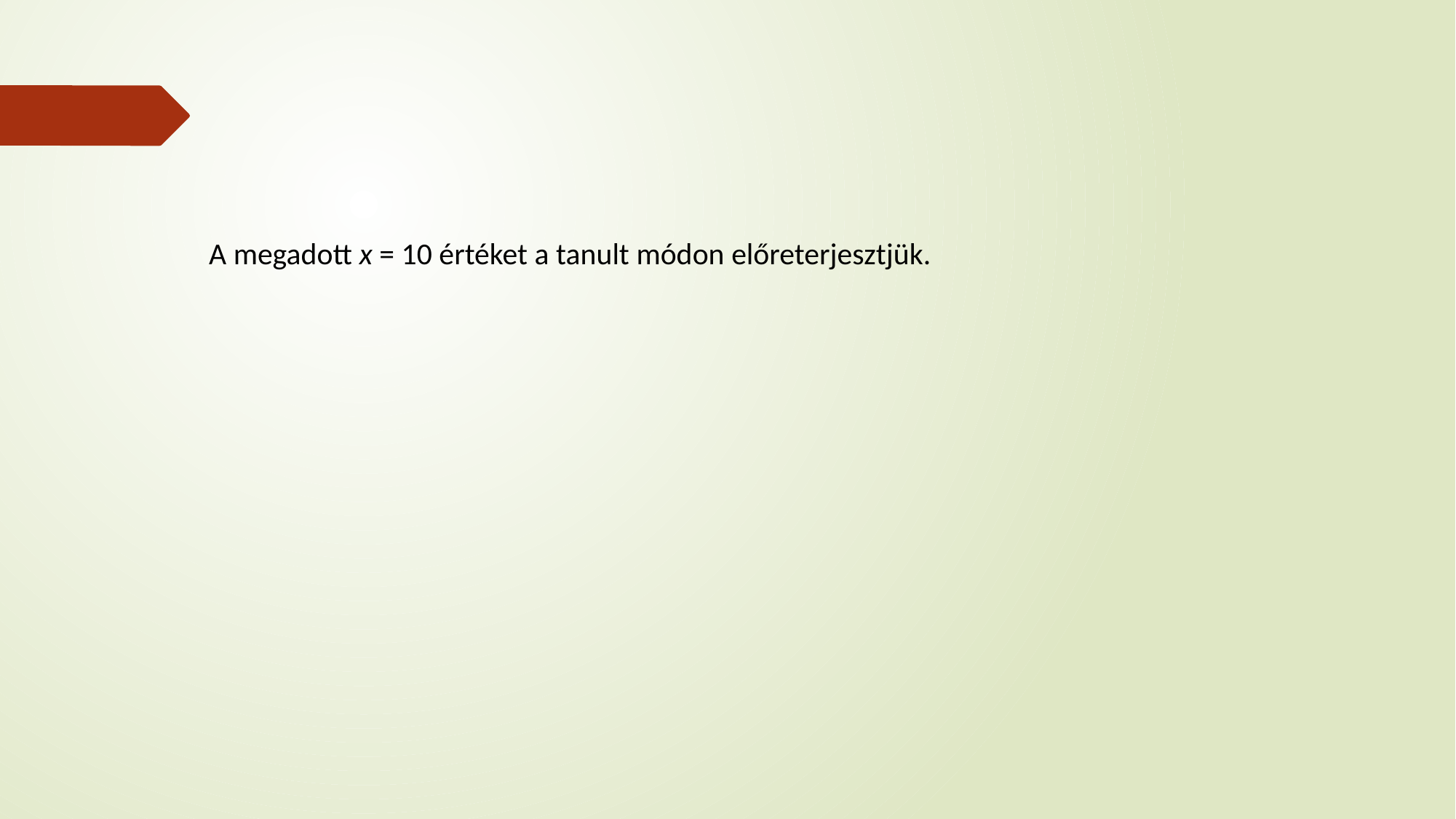

A megadott x = 10 értéket a tanult módon előreterjesztjük.